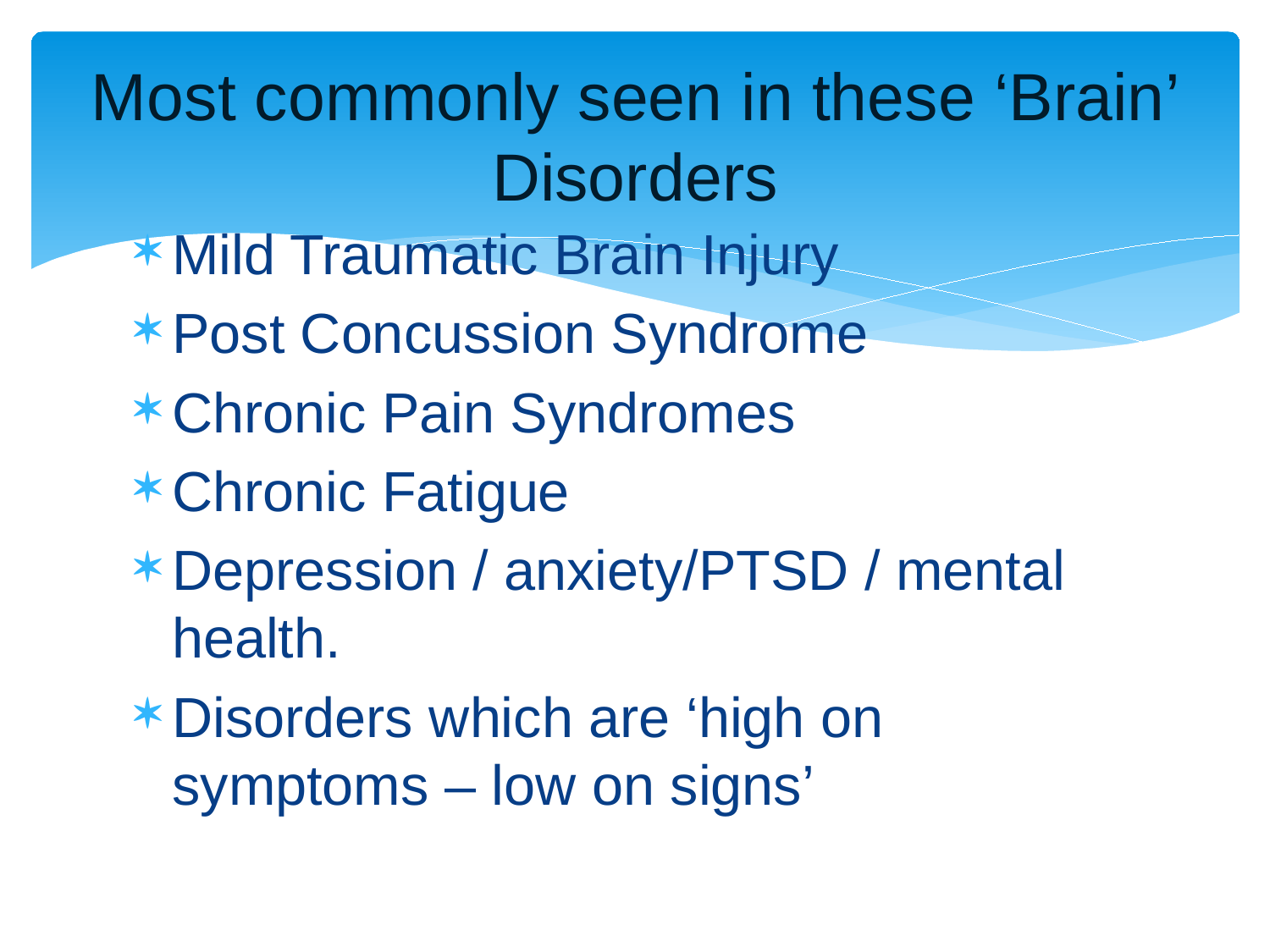

# Most commonly seen in these ‘Brain’ Disorders
Mild Traumatic Brain Injury
Post Concussion Syndrome
Chronic Pain Syndromes
Chronic Fatigue
Depression / anxiety/PTSD / mental health.
Disorders which are ‘high on symptoms – low on signs’